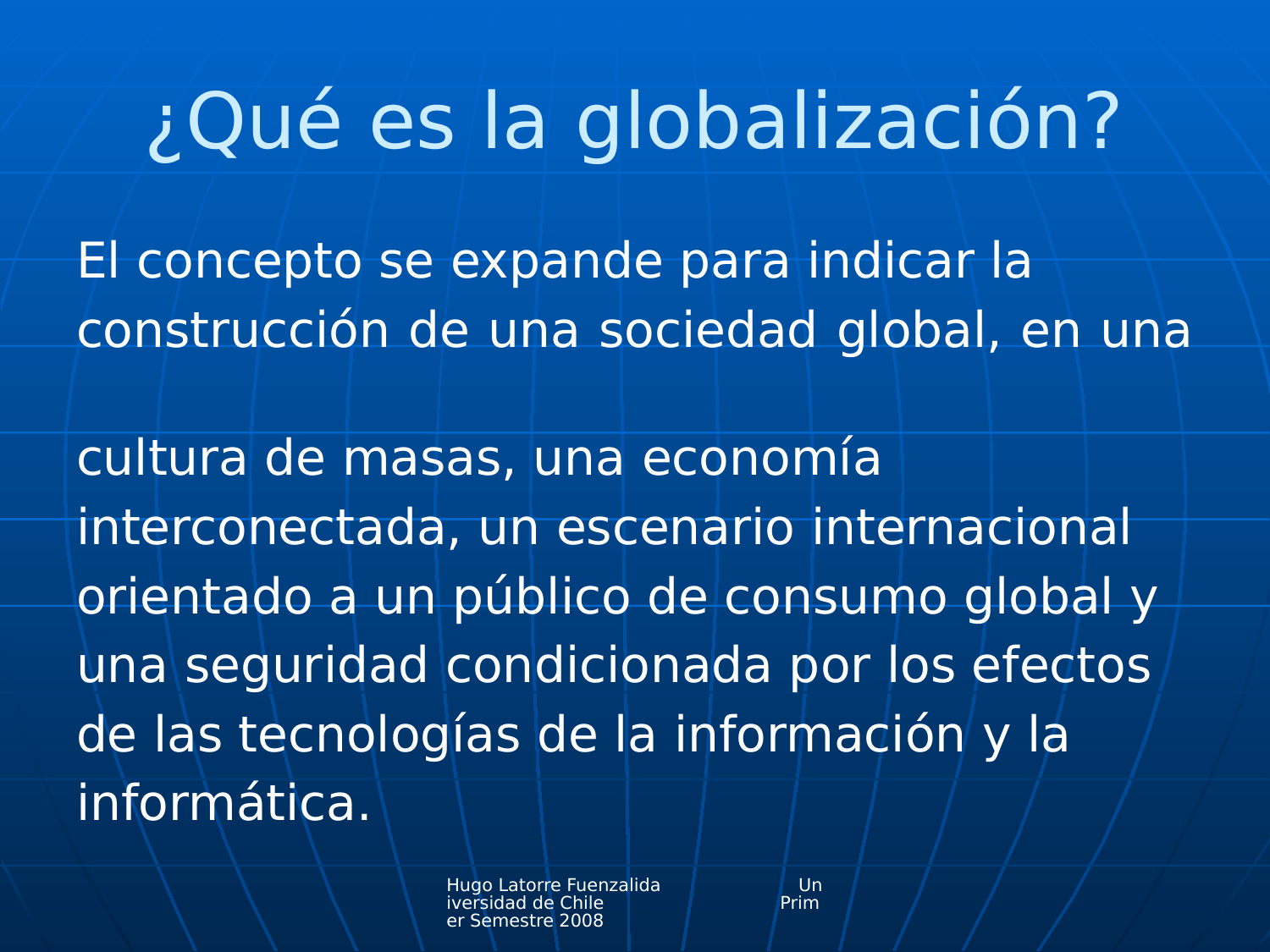

# ¿Qué es la globalización?
El concepto se expande para indicar la
construcción de una sociedad global, en una
cultura de masas, una economía
interconectada, un escenario internacional
orientado a un público de consumo global y
una seguridad condicionada por los efectos
de las tecnologías de la información y la
informática.
Hugo Latorre Fuenzalida                         Universidad de Chile                                Primer Semestre 2008